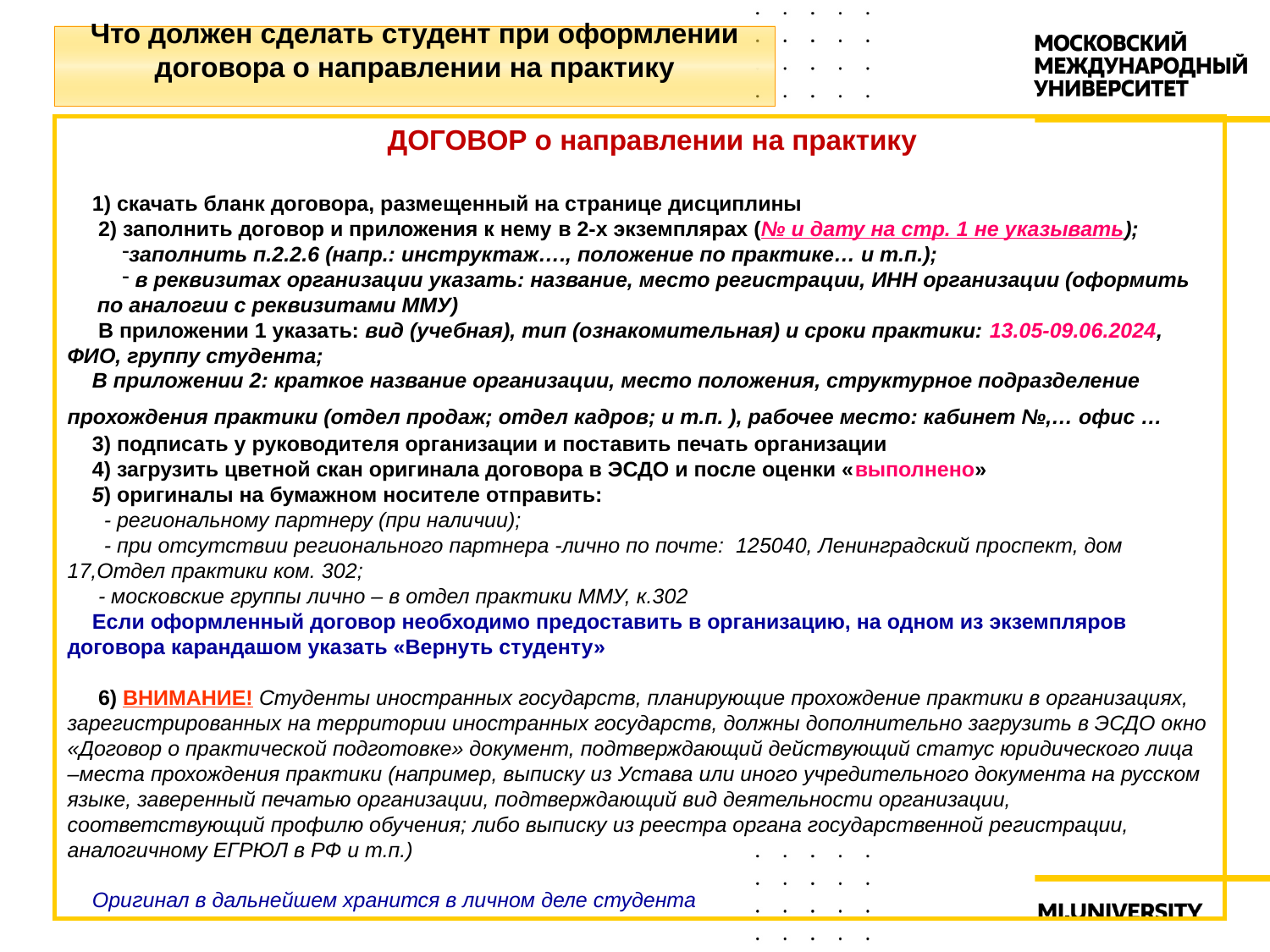

12
Что должен сделать студент при оформлении договора о направлении на практику
ДОГОВОР о направлении на практику

1) скачать бланк договора, размещенный на странице дисциплины
 2) заполнить договор и приложения к нему в 2-х экземплярах (№ и дату на стр. 1 не указывать);
заполнить п.2.2.6 (напр.: инструктаж…., положение по практике… и т.п.);
 в реквизитах организации указать: название, место регистрации, ИНН организации (оформить по аналогии с реквизитами ММУ)
 В приложении 1 указать: вид (учебная), тип (ознакомительная) и сроки практики: 13.05-09.06.2024, ФИО, группу студента;
В приложении 2: краткое название организации, место положения, структурное подразделение прохождения практики (отдел продаж; отдел кадров; и т.п. ), рабочее место: кабинет №,… офис …
3) подписать у руководителя организации и поставить печать организации
4) загрузить цветной скан оригинала договора в ЭСДО и после оценки «выполнено»
5) оригиналы на бумажном носителе отправить:
  - региональному партнеру (при наличии);
  - при отсутствии регионального партнера -лично по почте:  125040, Ленинградский проспект, дом 17,Отдел практики ком. 302;
 - московские группы лично – в отдел практики ММУ, к.302
Если оформленный договор необходимо предоставить в организацию, на одном из экземпляров договора карандашом указать «Вернуть студенту»

 6) ВНИМАНИЕ! Студенты иностранных государств, планирующие прохождение практики в организациях, зарегистрированных на территории иностранных государств, должны дополнительно загрузить в ЭСДО окно «Договор о практической подготовке» документ, подтверждающий действующий статус юридического лица –места прохождения практики (например, выписку из Устава или иного учредительного документа на русском языке, заверенный печатью организации, подтверждающий вид деятельности организации, соответствующий профилю обучения; либо выписку из реестра органа государственной регистрации, аналогичному ЕГРЮЛ в РФ и т.п.)

Оригинал в дальнейшем хранится в личном деле студента